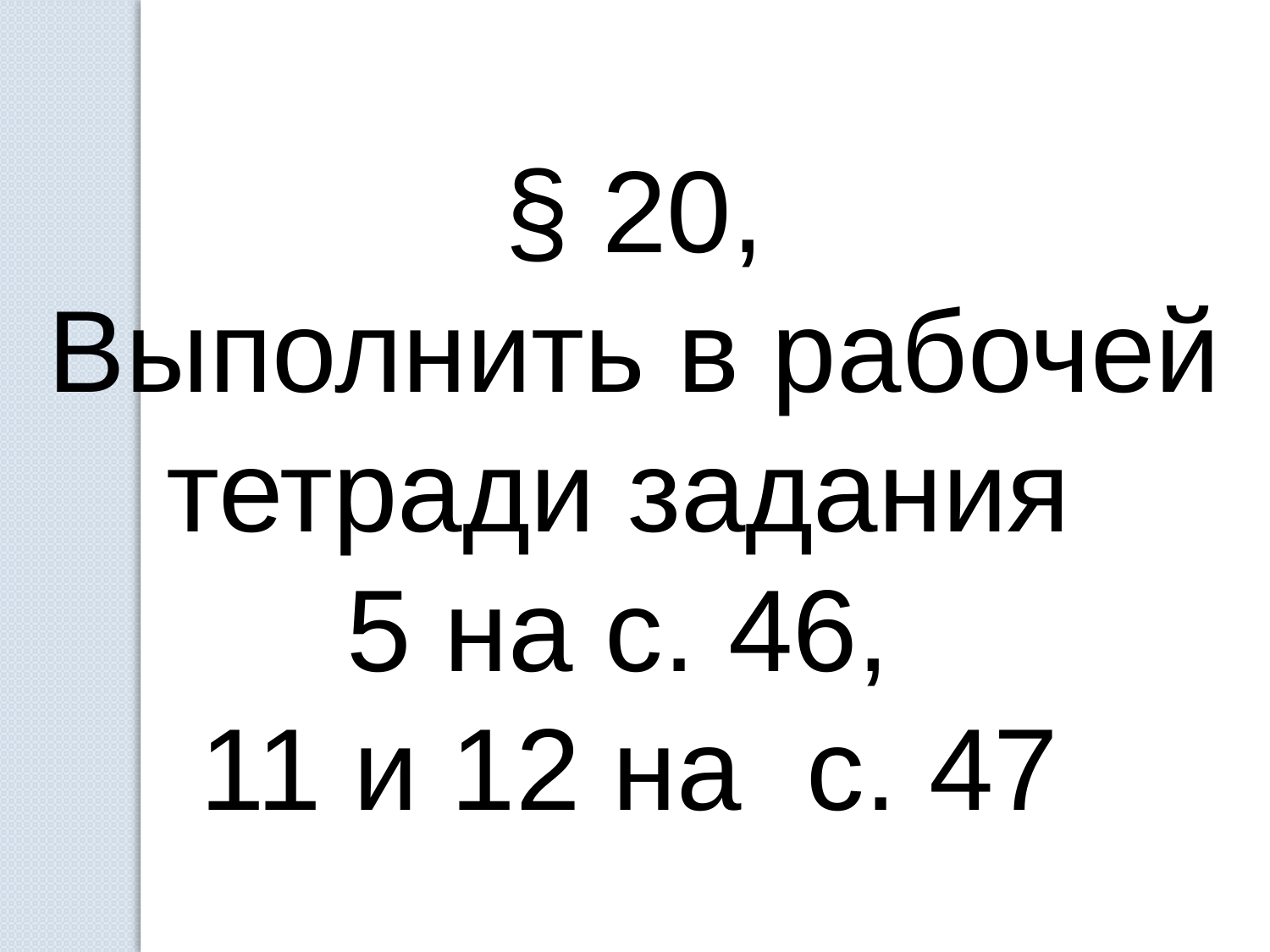

§ 20,
Выполнить в рабочей тетради задания
5 на с. 46,
11 и 12 на  с. 47